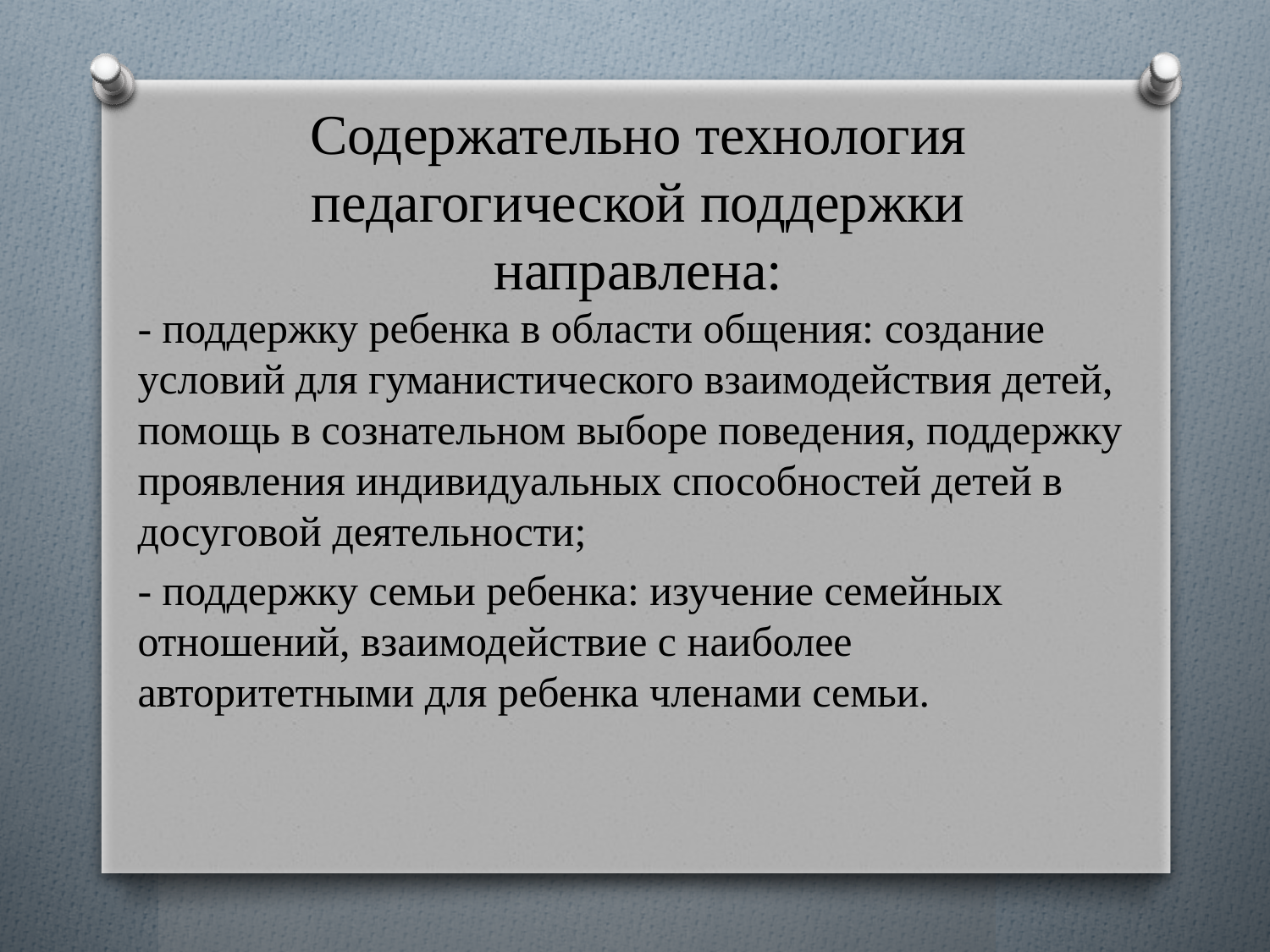

# Содержательно технология педагогической поддержки направлена:
- поддержку ребенка в области общения: создание условий для гуманистического взаимодействия детей, помощь в сознательном выборе поведения, поддержку проявления индивидуальных способностей детей в досуговой деятельности;
- поддержку семьи ребенка: изучение семейных отношений, взаимодействие с наиболее авторитетными для ребенка членами семьи.